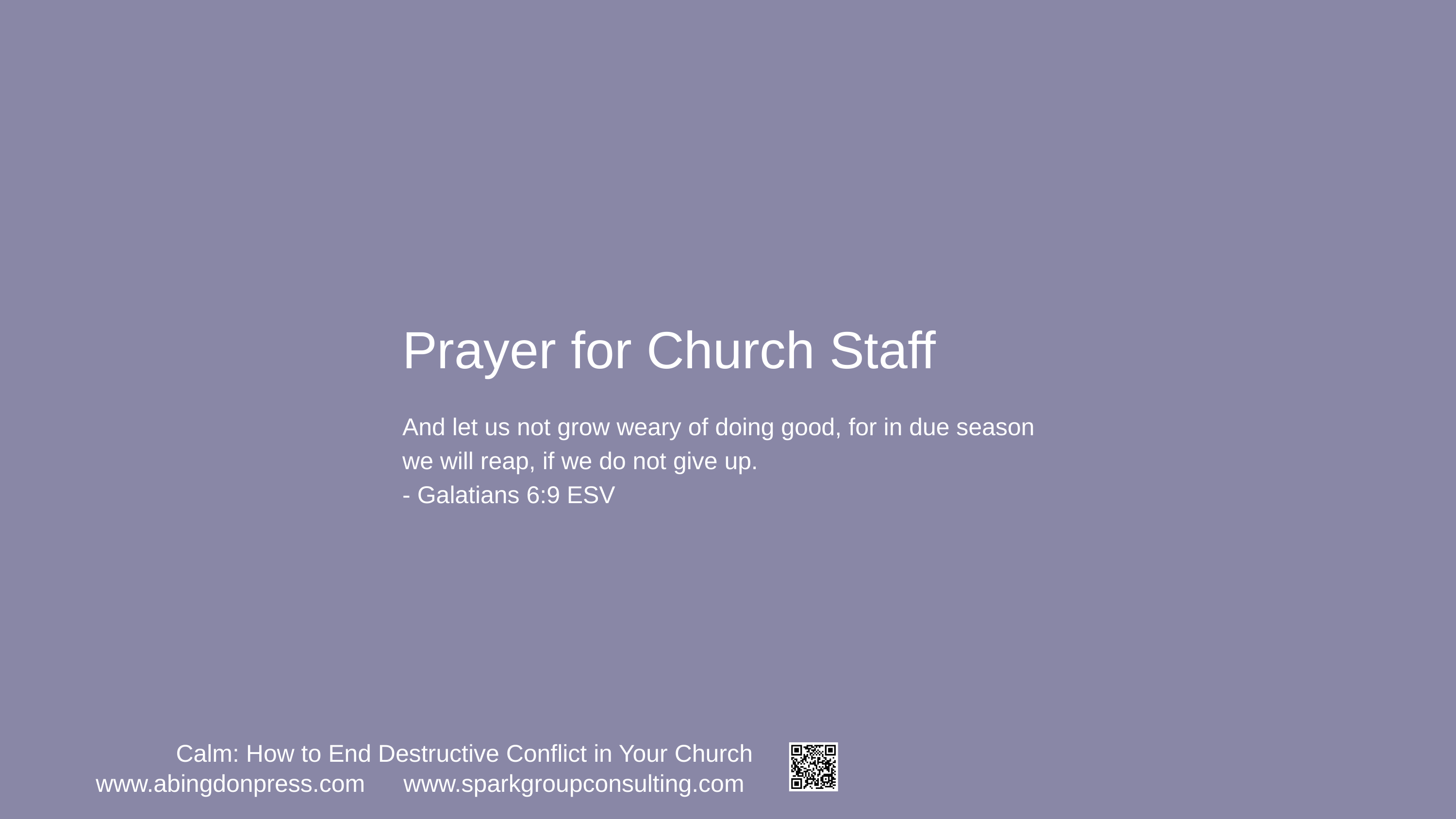

Prayer for Church Staff
And let us not grow weary of doing good, for in due season
we will reap, if we do not give up.
- Galatians 6:9 ESV
Calm: How to End Destructive Conflict in Your Church

www.abingdonpress.com
www.sparkgroupconsulting.com